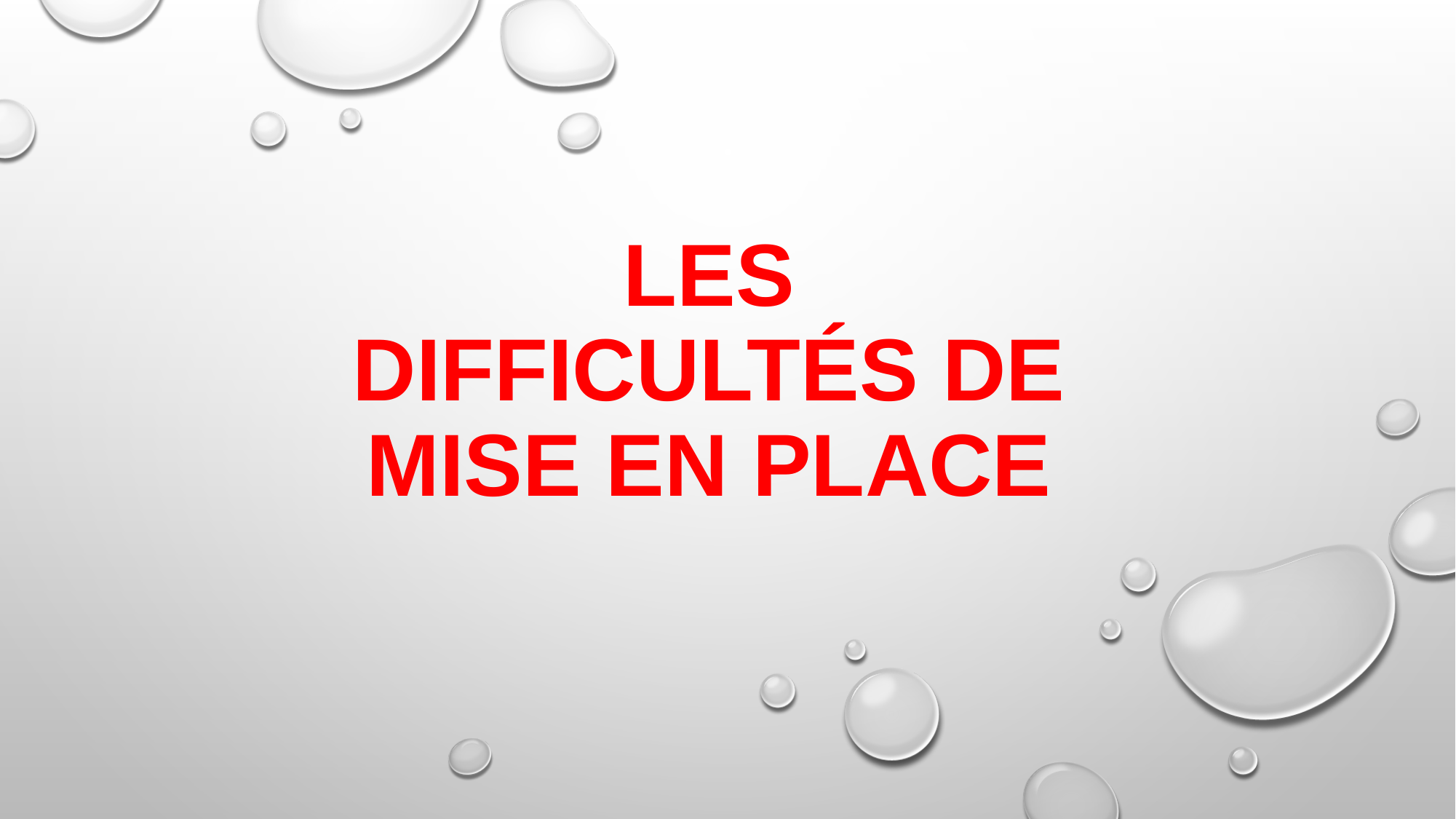

# Les difficultés de mise en place